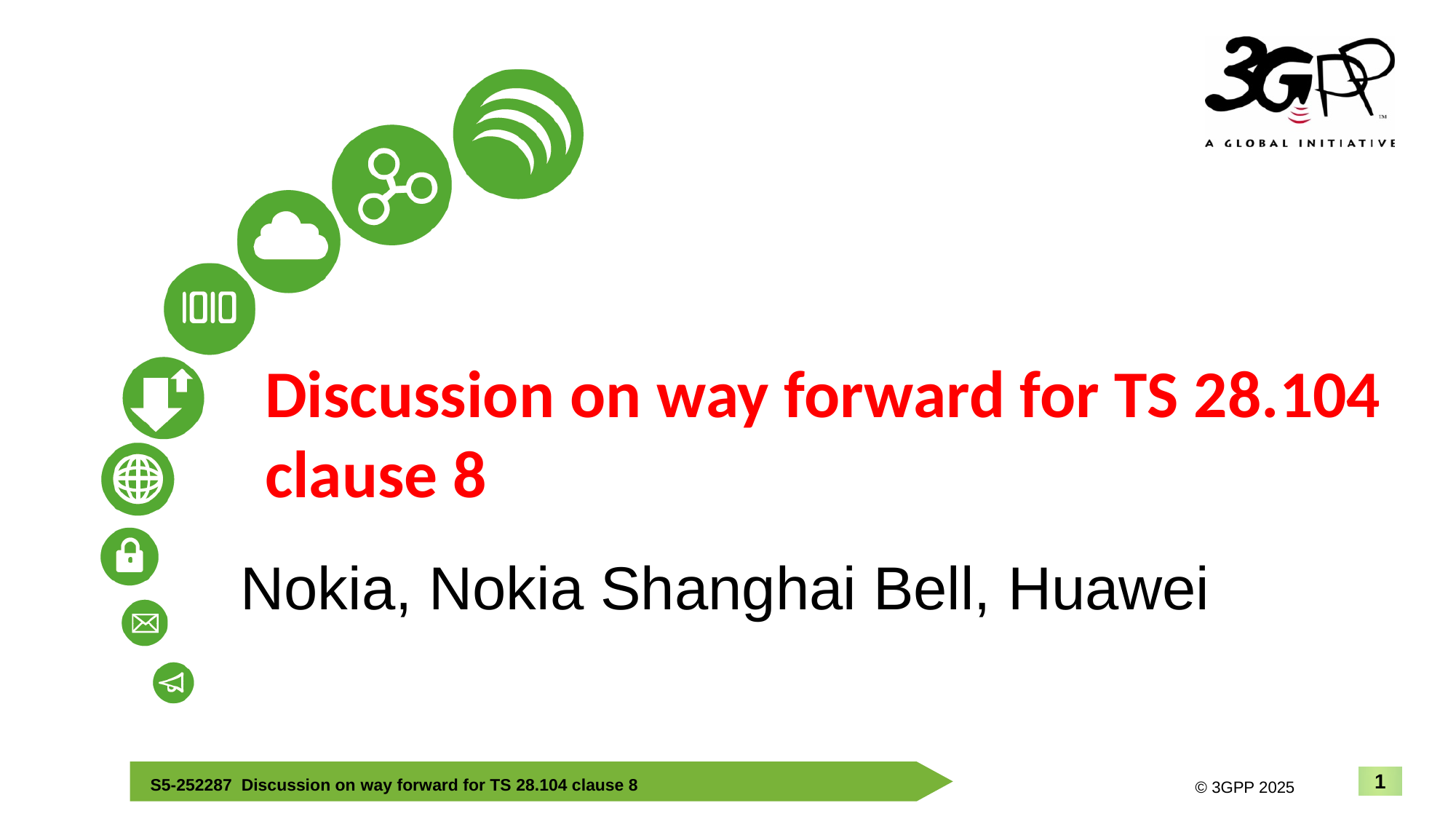

# Discussion on way forward for TS 28.104 clause 8

Nokia, Nokia Shanghai Bell, Huawei